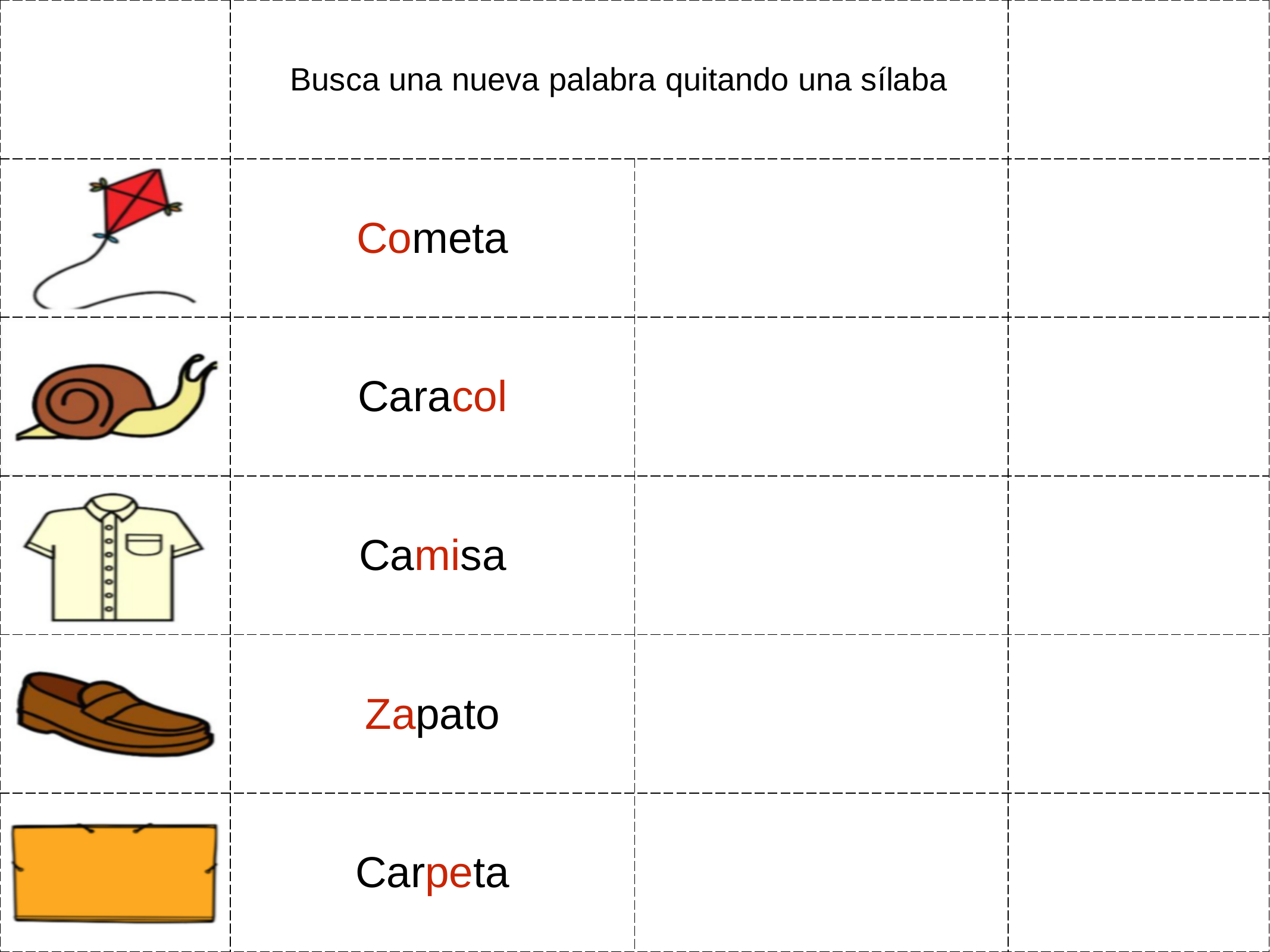

|  | Busca una nueva palabra quitando una sílaba |  |  |
| --- | --- | --- | --- |
|  | Cometa |  |  |
|  | Caracol |  |  |
|  | Camisa |  |  |
|  | Zapato |  |  |
|  | Carpeta |  |  |